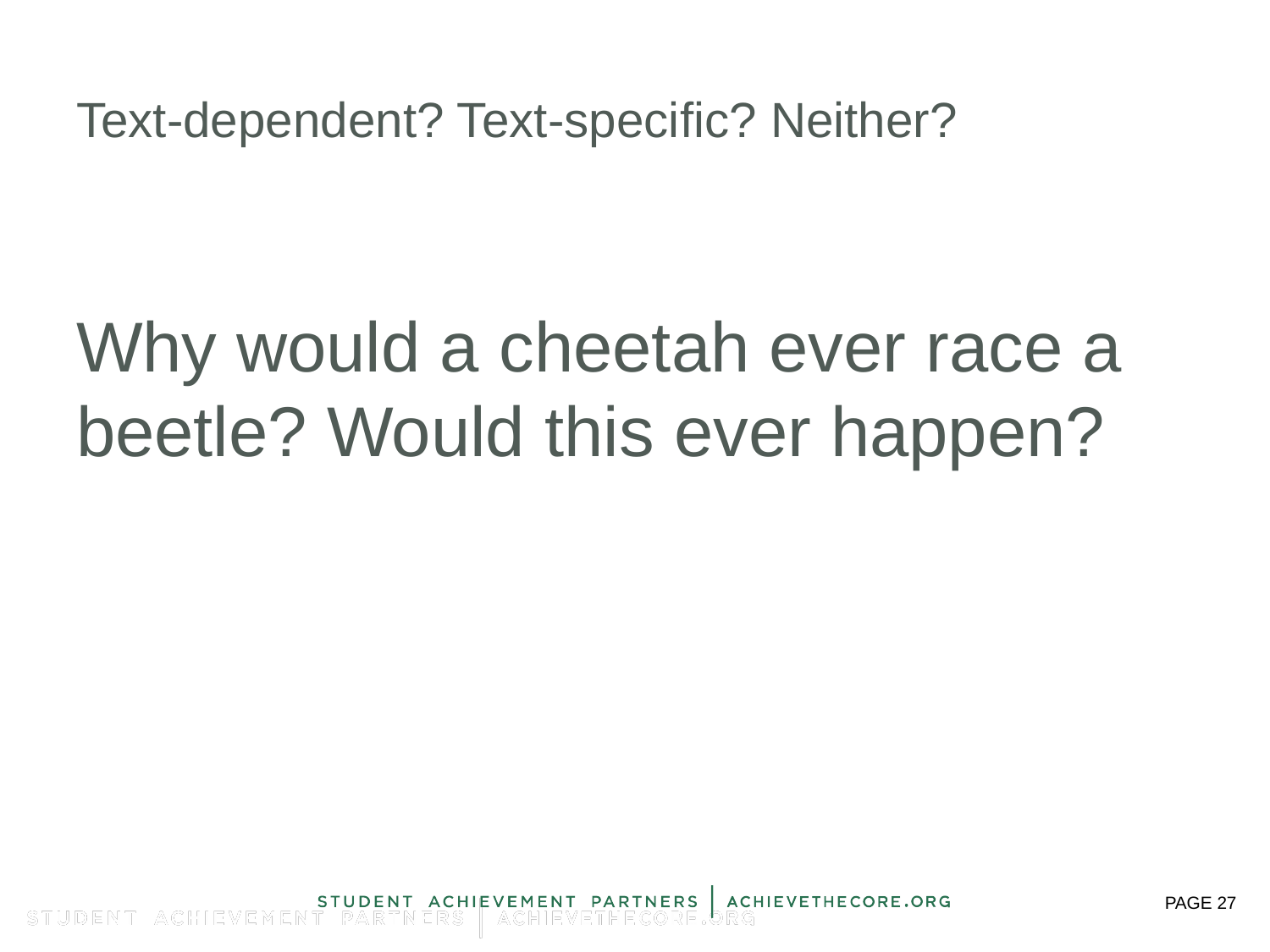

# Text-dependent? Text-specific? Neither?
Why would a cheetah ever race a beetle? Would this ever happen?